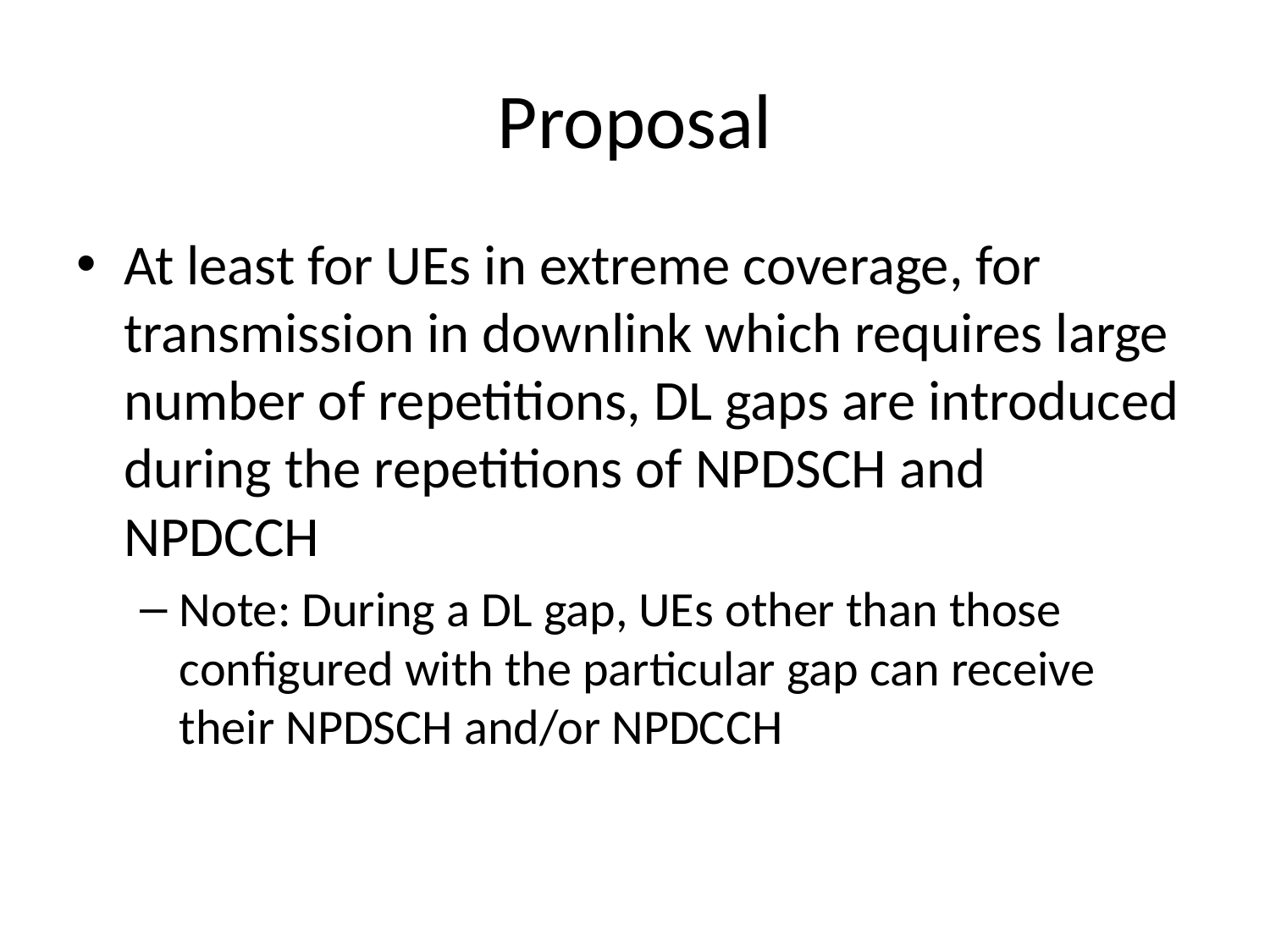

# Proposal
At least for UEs in extreme coverage, for transmission in downlink which requires large number of repetitions, DL gaps are introduced during the repetitions of NPDSCH and NPDCCH
Note: During a DL gap, UEs other than those configured with the particular gap can receive their NPDSCH and/or NPDCCH